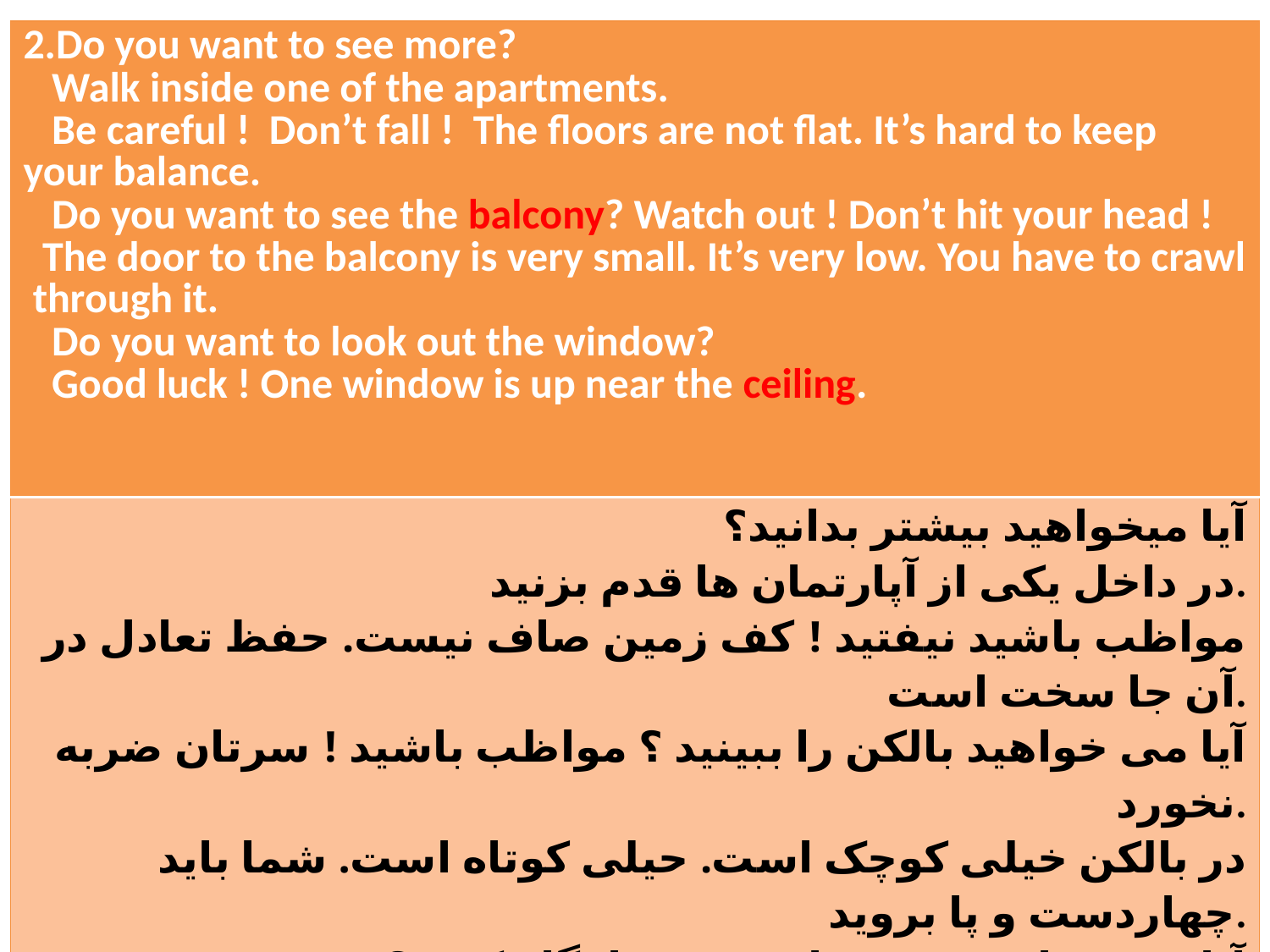

| 2.Do you want to see more? Walk inside one of the apartments. Be careful ! Don’t fall ! The floors are not flat. It’s hard to keep your balance. Do you want to see the balcony? Watch out ! Don’t hit your head ! The door to the balcony is very small. It’s very low. You have to crawl through it. Do you want to look out the window? Good luck ! One window is up near the ceiling. |
| --- |
| آیا میخواهید بیشتر بدانید؟ در داخل یکی از آپارتمان ها قدم بزنید. مواظب باشید نیفتید ! کف زمین صاف نیست. حفظ تعادل در آن جا سخت است. آیا می خواهید بالکن را ببینید ؟ مواظب باشید ! سرتان ضربه نخورد. در بالکن خیلی کوچک است. حیلی کوتاه است. شما باید چهاردست و پا بروید. آیا می خواهید بیرون از پنجره را نگاه کنید ؟ موفق باشید ! یکی از پنجره ها بالا نزدیک سقف است. |